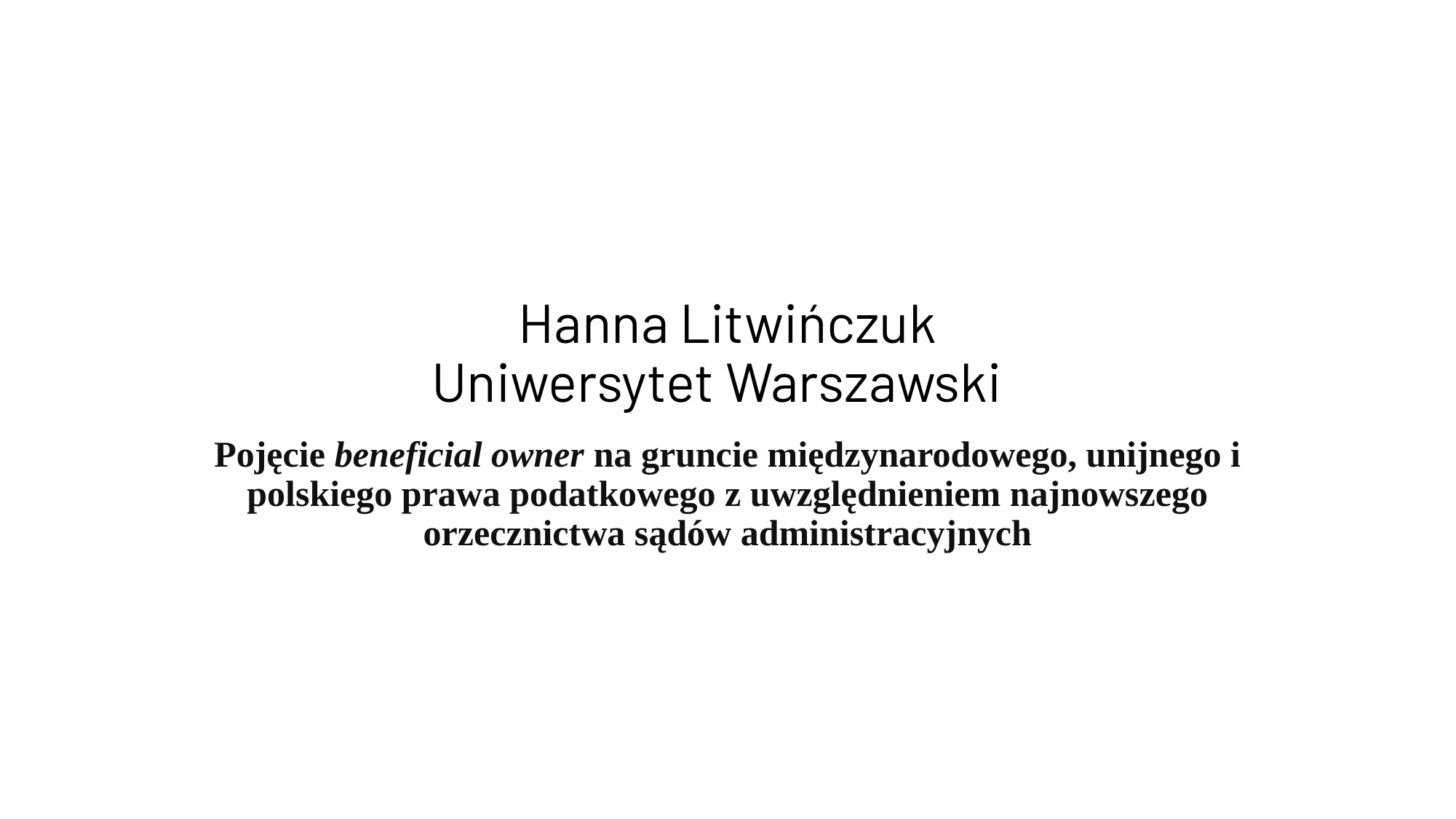

# Hanna Litwińczuk Uniwersytet Warszawski
Pojęcie beneficial owner na gruncie międzynarodowego, unijnego i polskiego prawa podatkowego z uwzględnieniem najnowszego orzecznictwa sądów administracyjnych